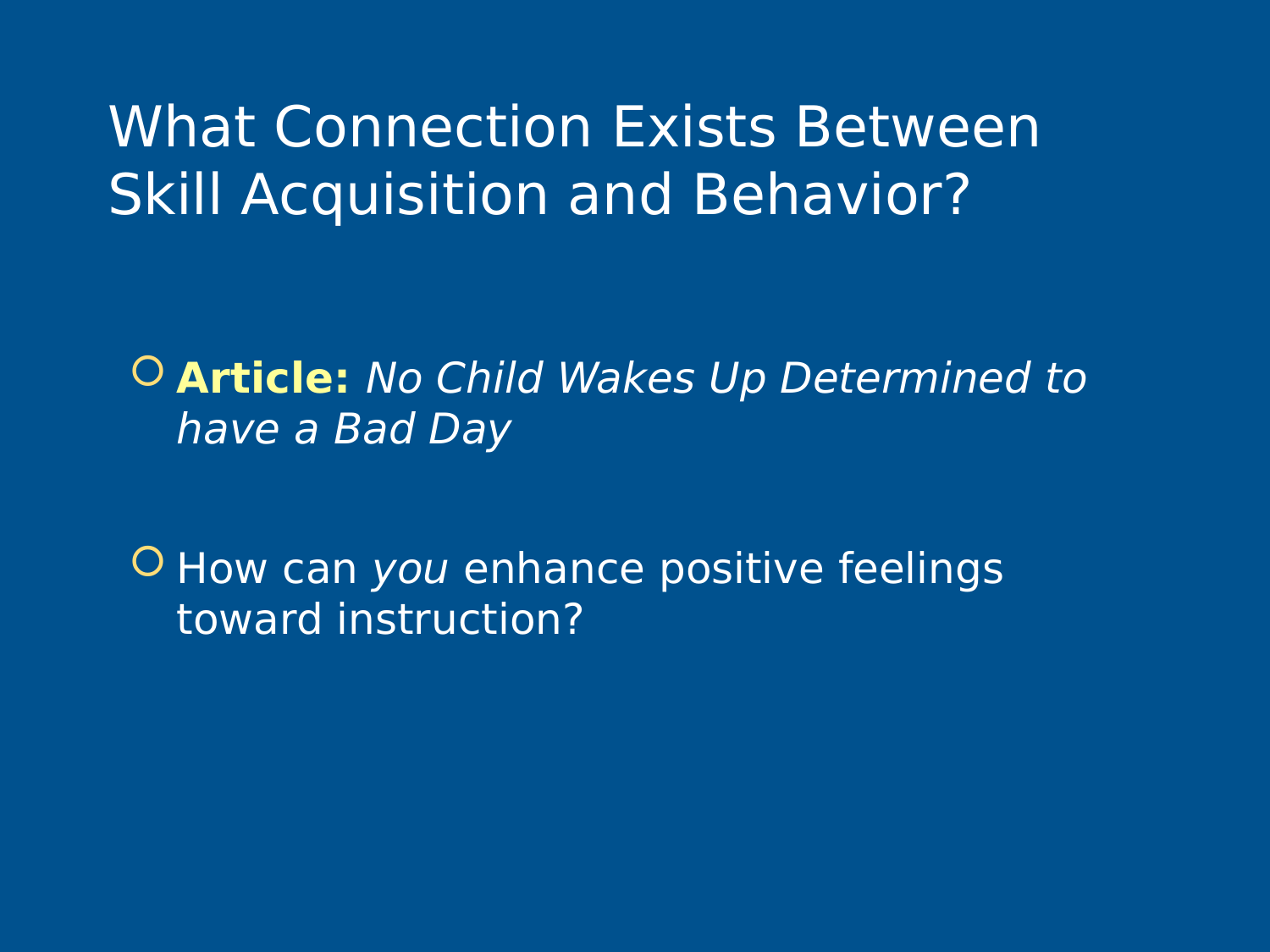

# What Connection Exists Between Skill Acquisition and Behavior?
Article: No Child Wakes Up Determined to have a Bad Day

How can you enhance positive feelings toward instruction?